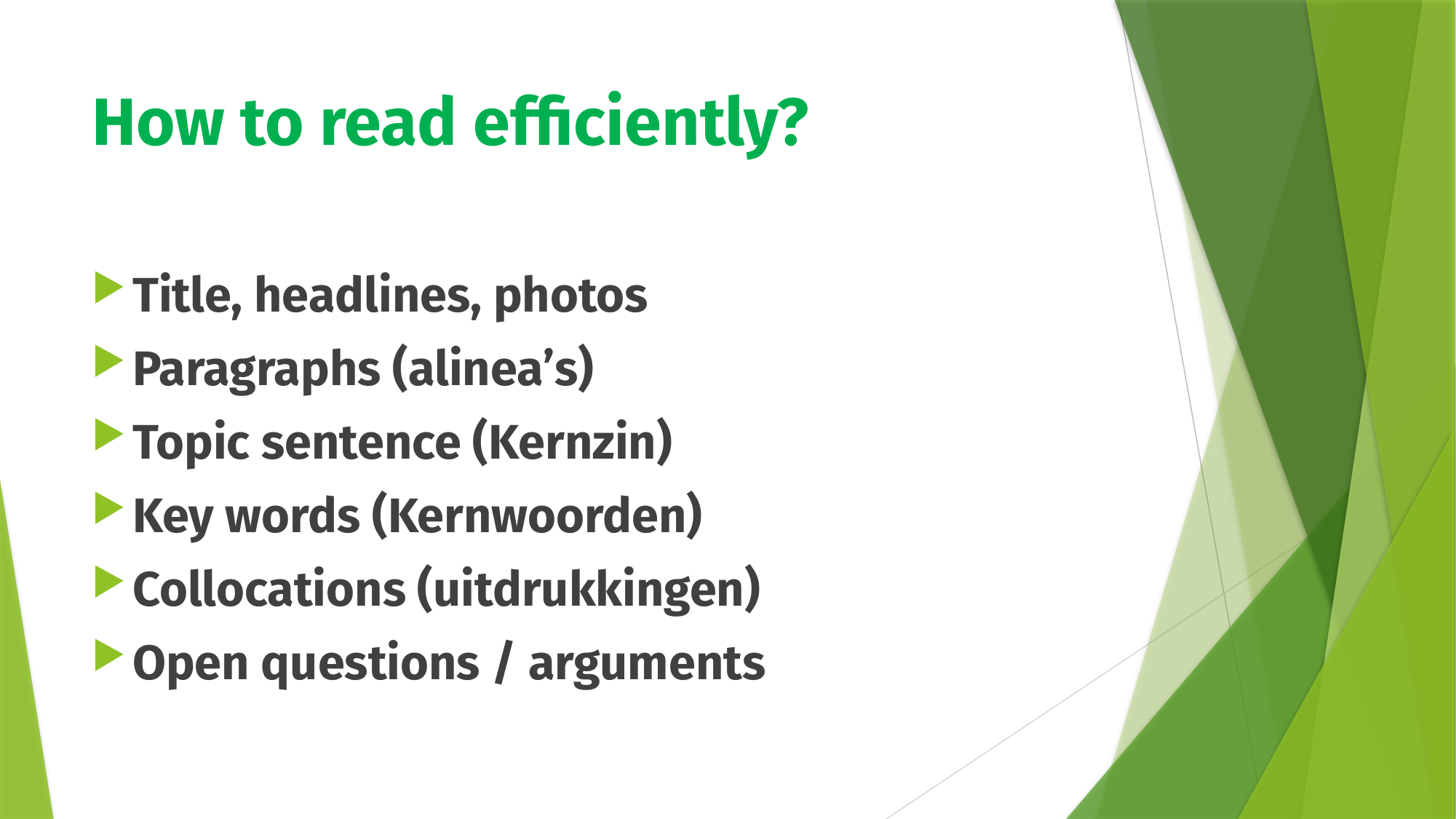

# How to read efficiently?
Title, headlines, photos
Paragraphs (alinea’s)
Topic sentence (Kernzin)
Key words (Kernwoorden)
Collocations (uitdrukkingen)
Open questions / arguments